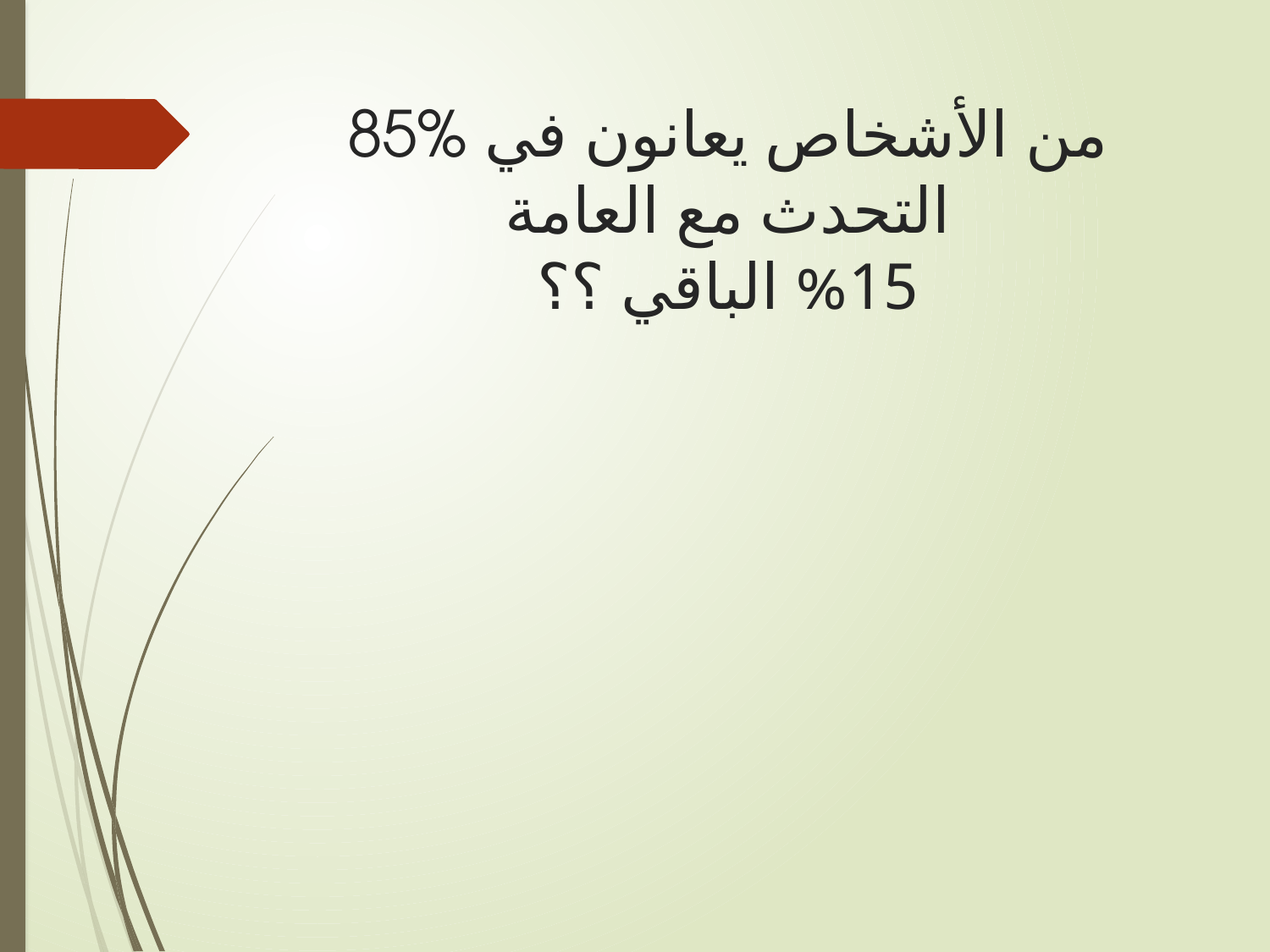

# 85% من الأشخاص يعانون في التحدث مع العامة 15% الباقي ؟؟